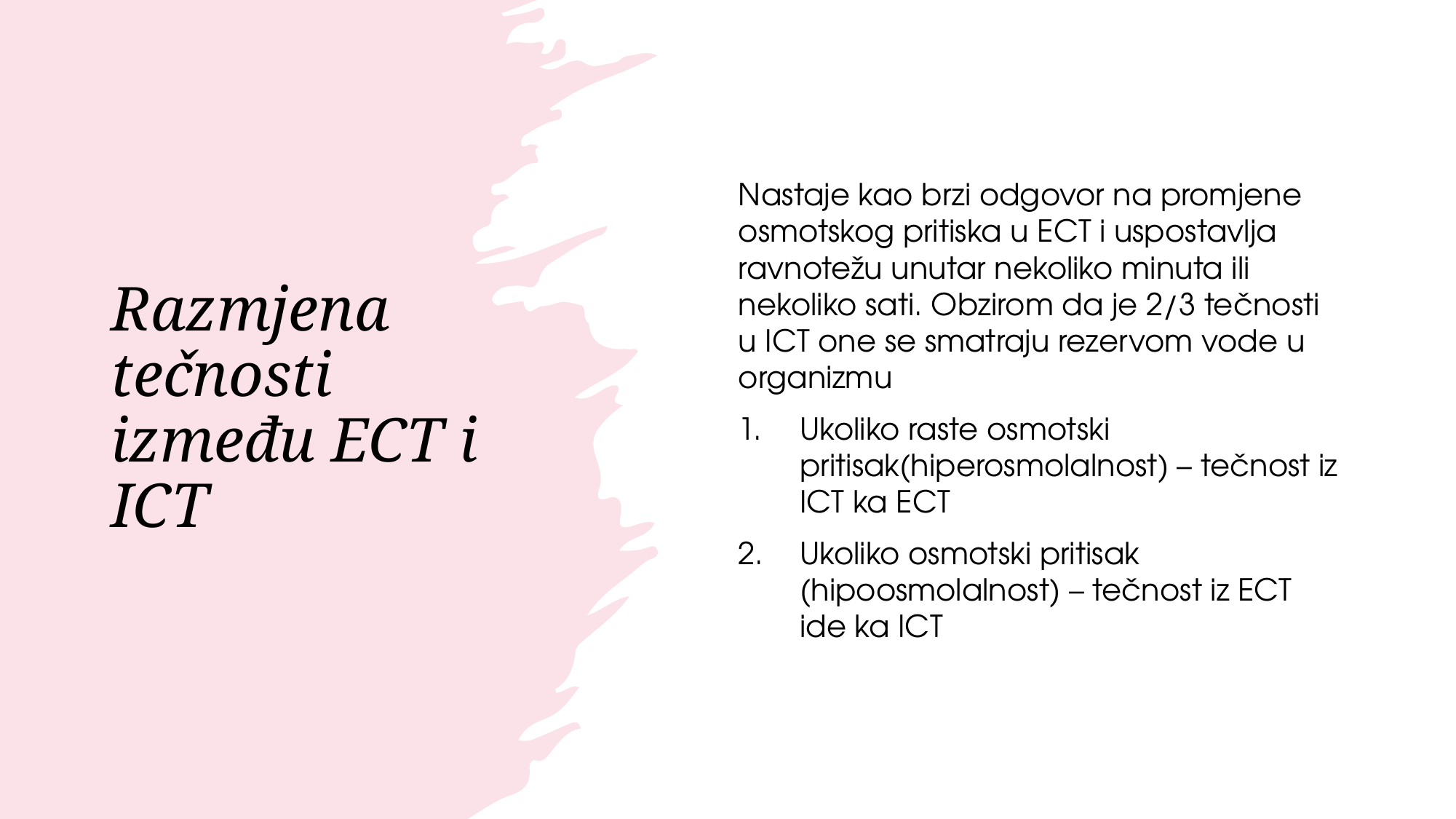

# Razmjena tečnosti između ECT i ICT
Nastaje kao brzi odgovor na promjene osmotskog pritiska u ECT i uspostavlja ravnotežu unutar nekoliko minuta ili nekoliko sati. Obzirom da je 2/3 tečnosti u ICT one se smatraju rezervom vode u organizmu
Ukoliko raste osmotski pritisak(hiperosmolalnost) – tečnost iz ICT ka ECT
Ukoliko osmotski pritisak (hipoosmolalnost) – tečnost iz ECT ide ka ICT